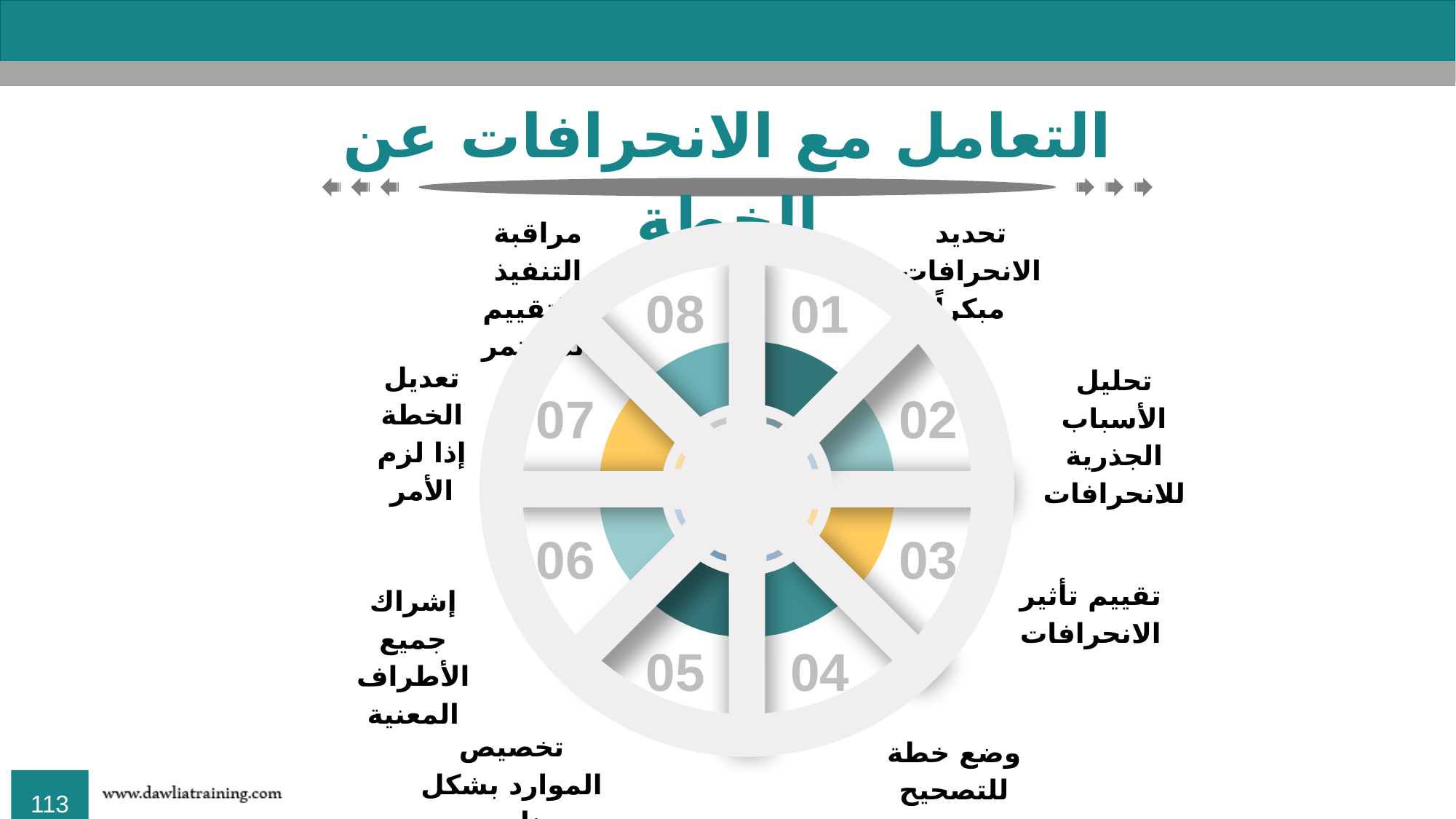

التعامل مع الانحرافات عن الخطة

مراقبة التنفيذ والتقييم المستمر
08

تحديد الانحرافات مبكراً
01

تعديل الخطة إذا لزم الأمر
07

تحليل الأسباب الجذرية للانحرافات
02

03
تقييم تأثير الانحرافات

06
إشراك جميع الأطراف المعنية

04
وضع خطة للتصحيح

05
تخصيص الموارد بشكل مناسب